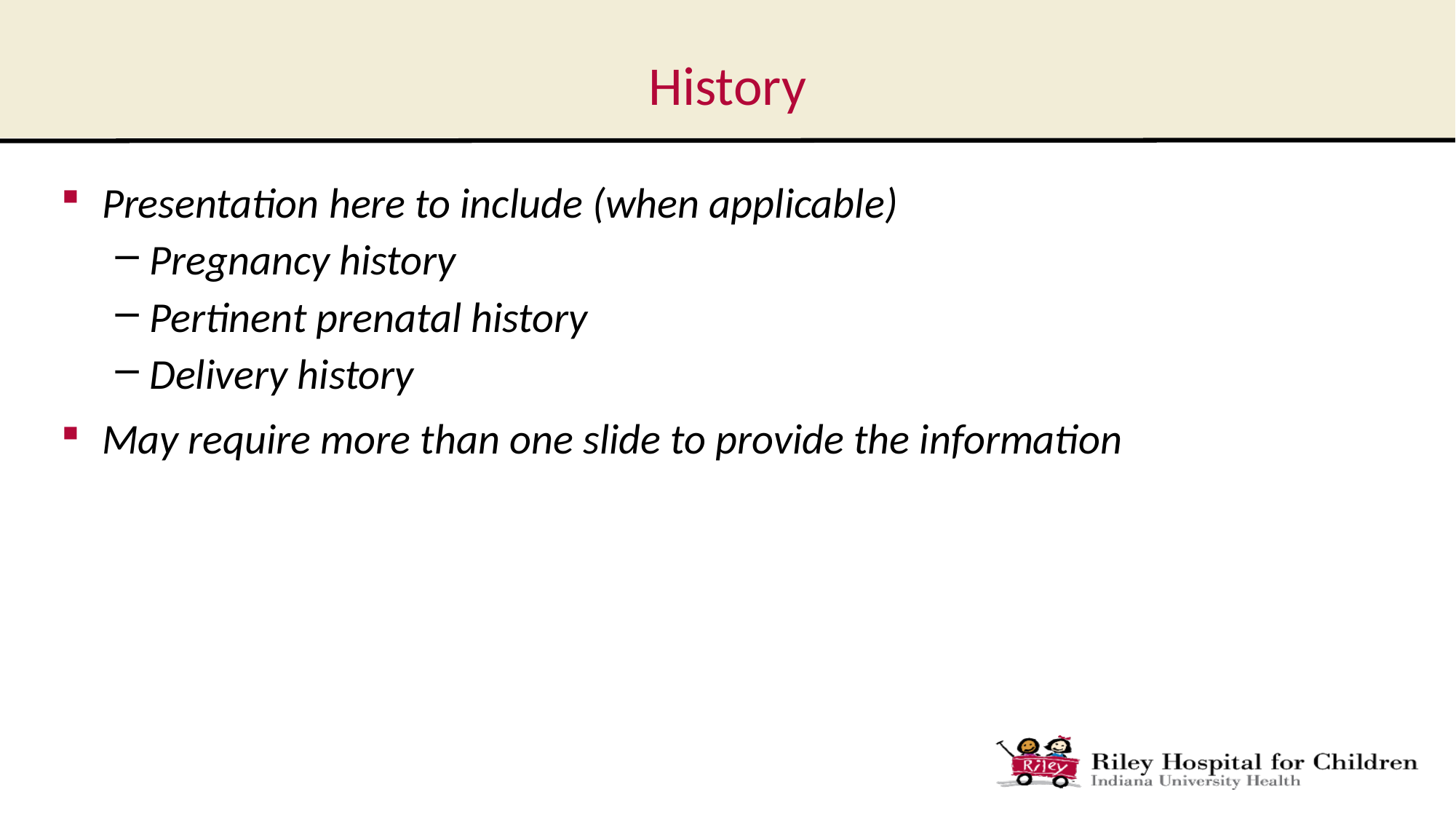

# History
Presentation here to include (when applicable)
Pregnancy history
Pertinent prenatal history
Delivery history
May require more than one slide to provide the information